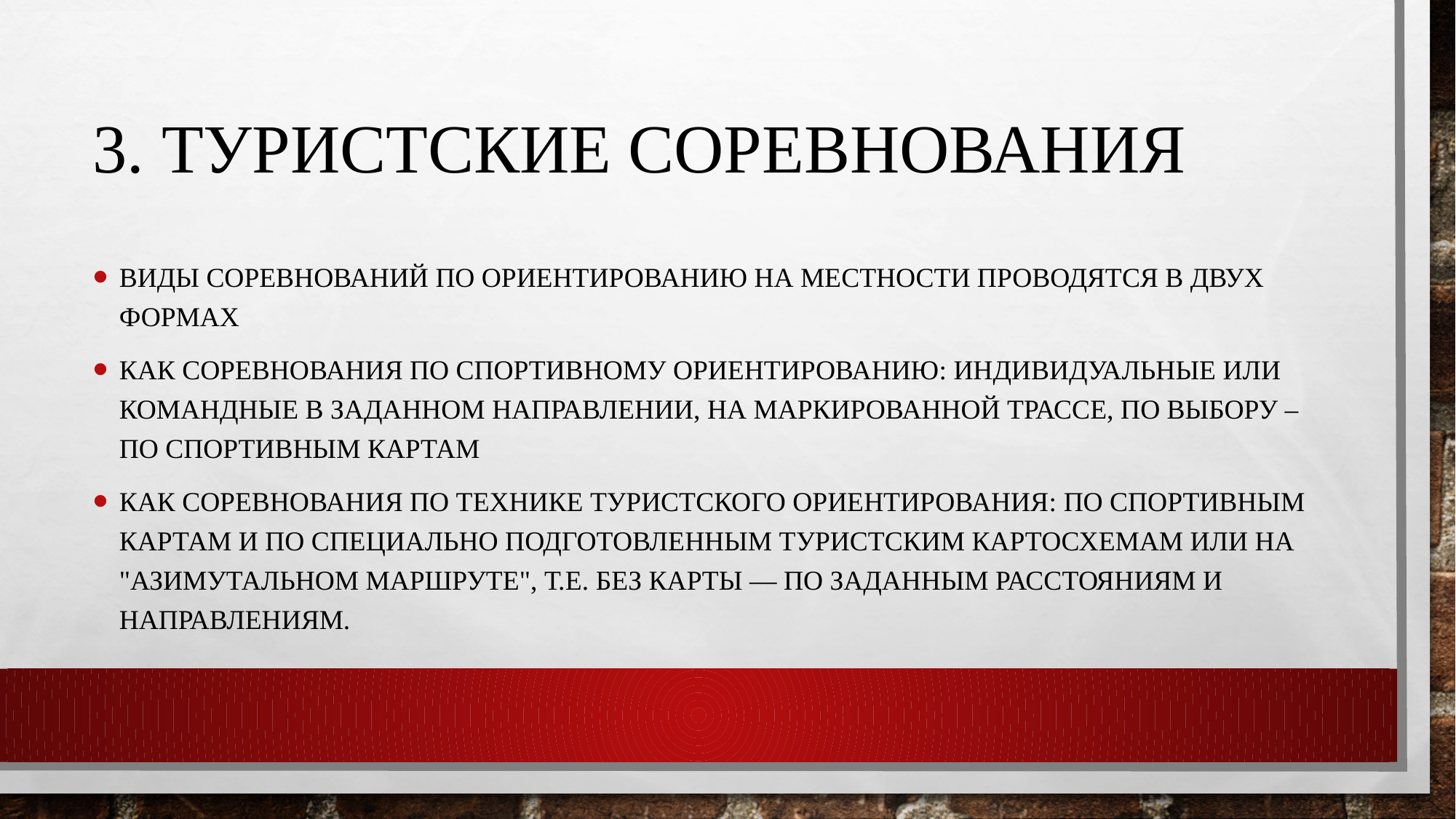

# 3. Туристские соревнования
Виды соревнований по ориентированию на местности проводятся в двух формах
как соревнования по спортивному ориентированию: индивидуальные или командные в заданном направлении, на маркированной трассе, по выбору – по спортивным картам
как соревнования по технике туристского ориентирования: по спортивным картам и по специально подготовленным туристским картосхемам или на "азимутальном маршруте", т.е. без карты — по заданным расстояниям и направлениям.